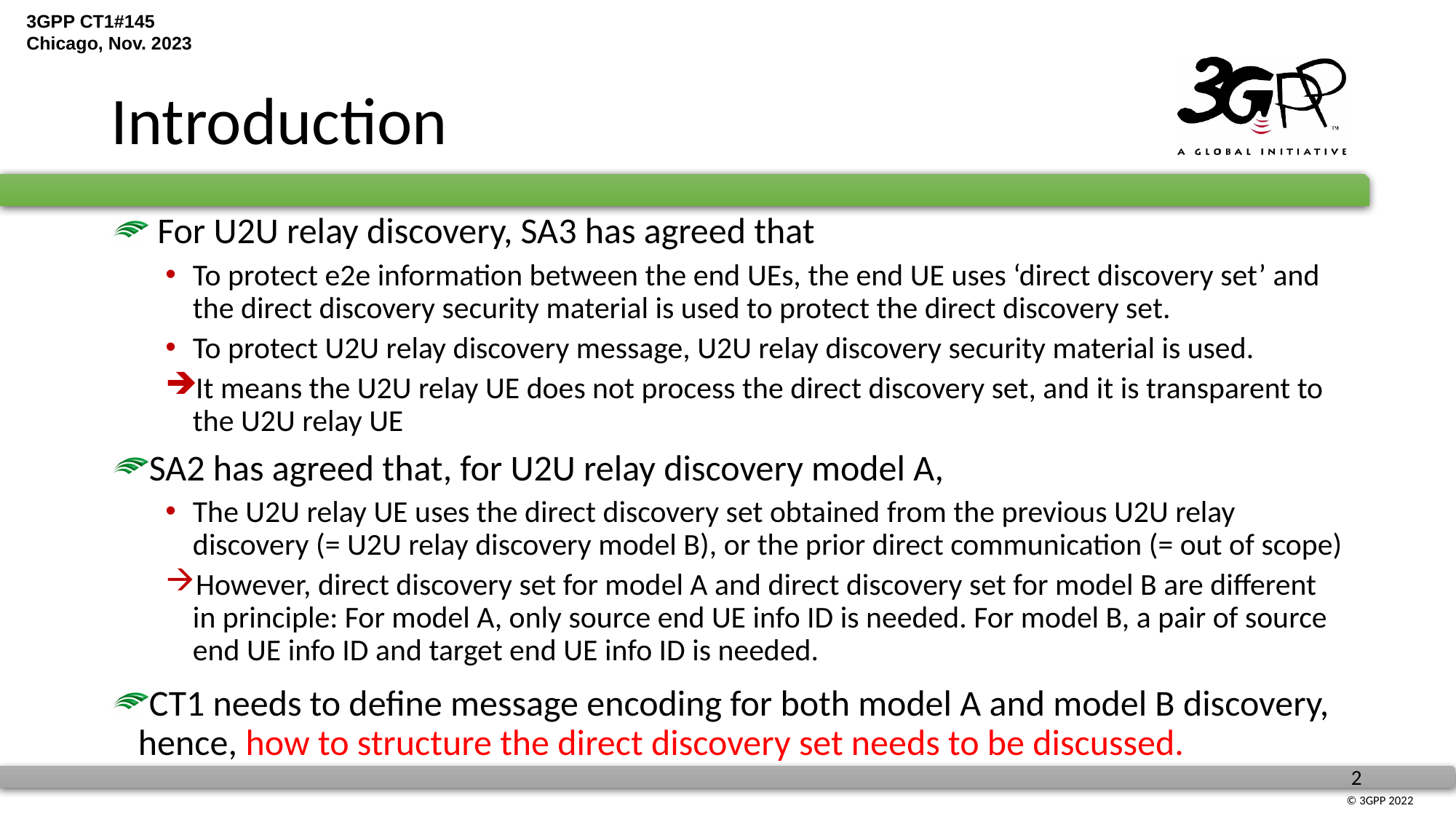

# Introduction
 For U2U relay discovery, SA3 has agreed that
To protect e2e information between the end UEs, the end UE uses ‘direct discovery set’ and the direct discovery security material is used to protect the direct discovery set.
To protect U2U relay discovery message, U2U relay discovery security material is used.
It means the U2U relay UE does not process the direct discovery set, and it is transparent to the U2U relay UE
SA2 has agreed that, for U2U relay discovery model A,
The U2U relay UE uses the direct discovery set obtained from the previous U2U relay discovery (= U2U relay discovery model B), or the prior direct communication (= out of scope)
However, direct discovery set for model A and direct discovery set for model B are different in principle: For model A, only source end UE info ID is needed. For model B, a pair of source end UE info ID and target end UE info ID is needed.

CT1 needs to define message encoding for both model A and model B discovery, hence, how to structure the direct discovery set needs to be discussed.